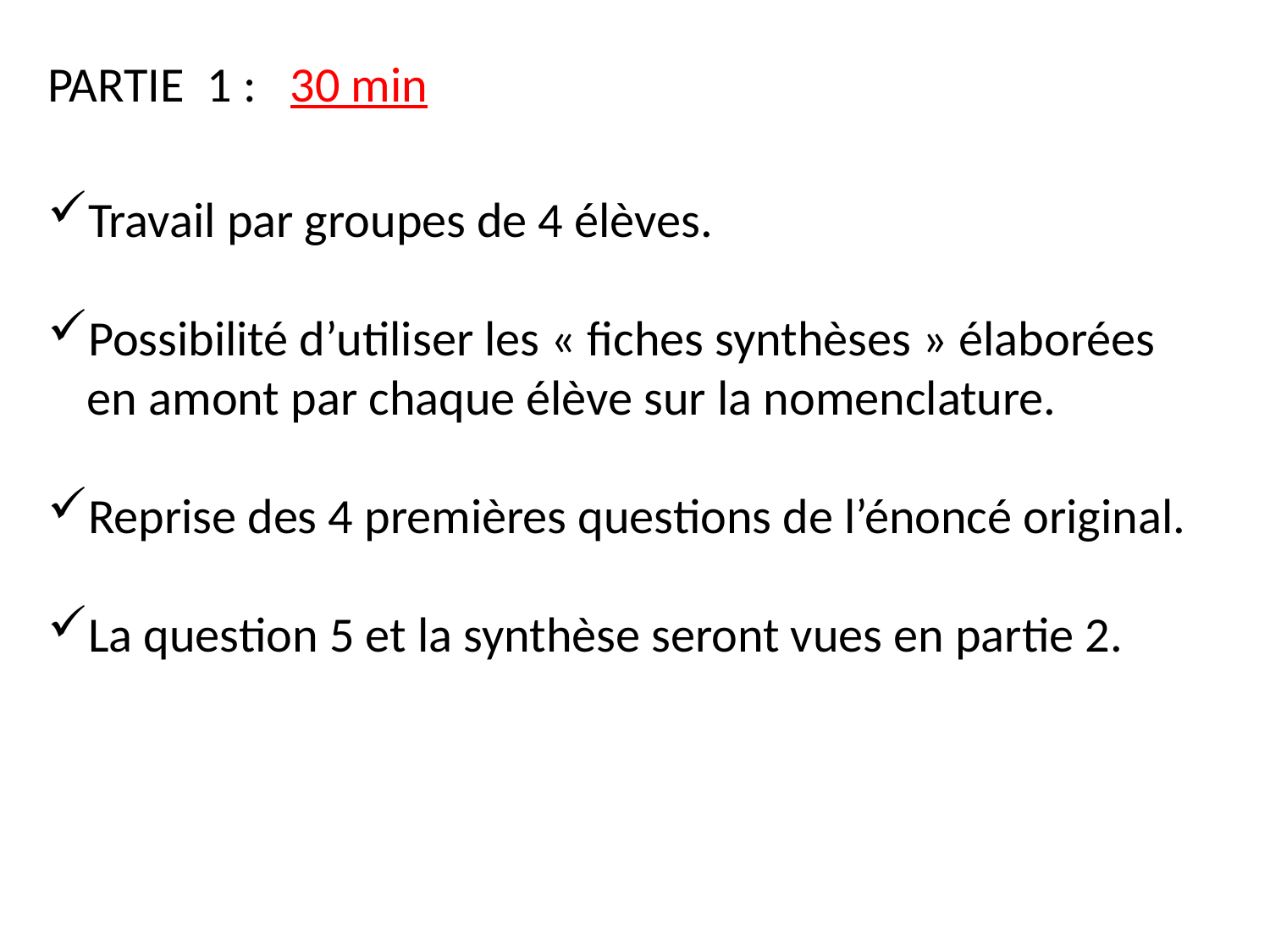

PARTIE  1 :   30 min

Travail par groupes de 4 élèves.

Possibilité d’utiliser les « fiches synthèses » élaborées en amont par chaque élève sur la nomenclature.

Reprise des 4 premières questions de l’énoncé original.

La question 5 et la synthèse seront vues en partie 2.